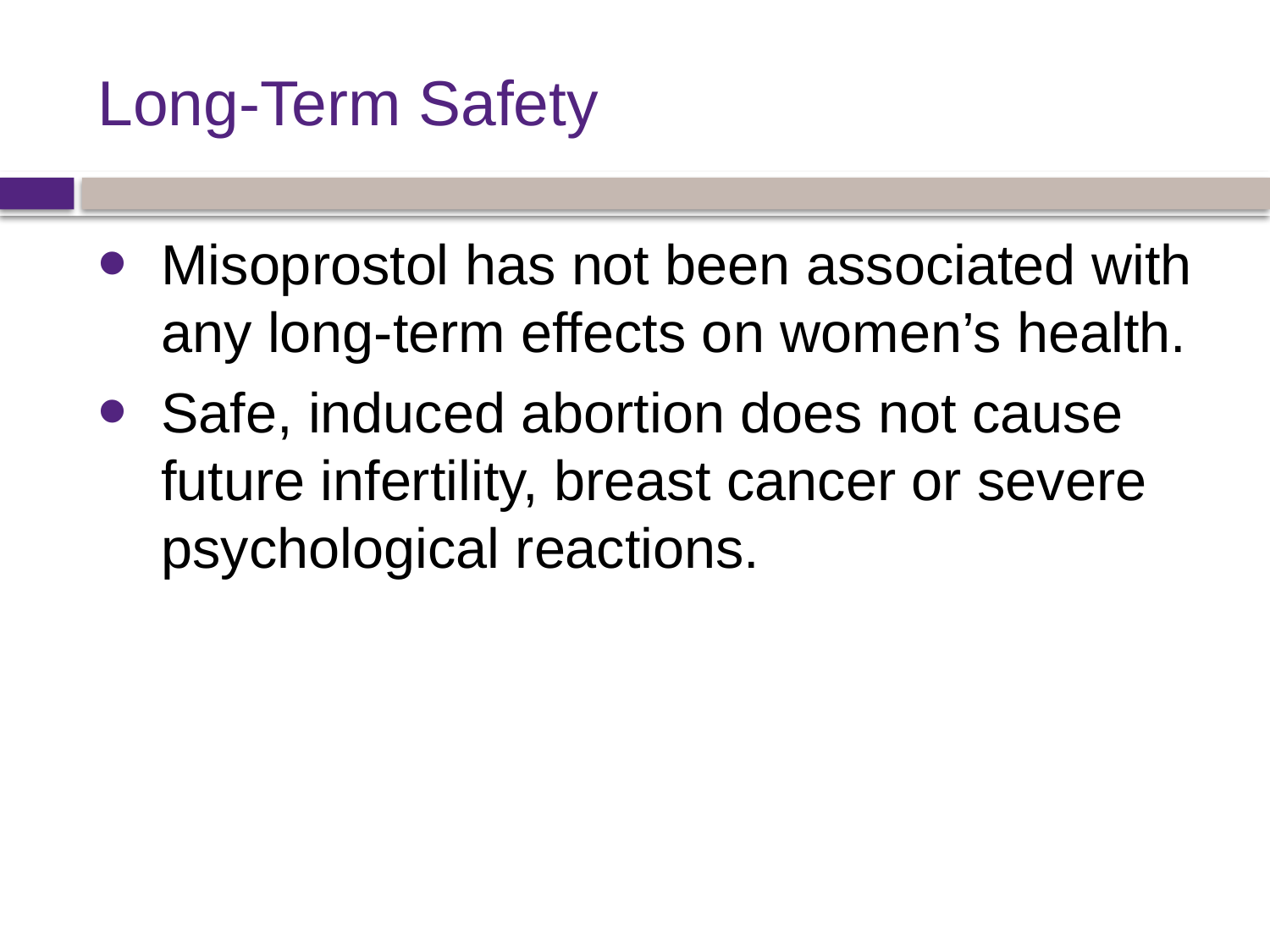

# Long-Term Safety
Misoprostol has not been associated with any long-term effects on women’s health.
Safe, induced abortion does not cause future infertility, breast cancer or severe psychological reactions.